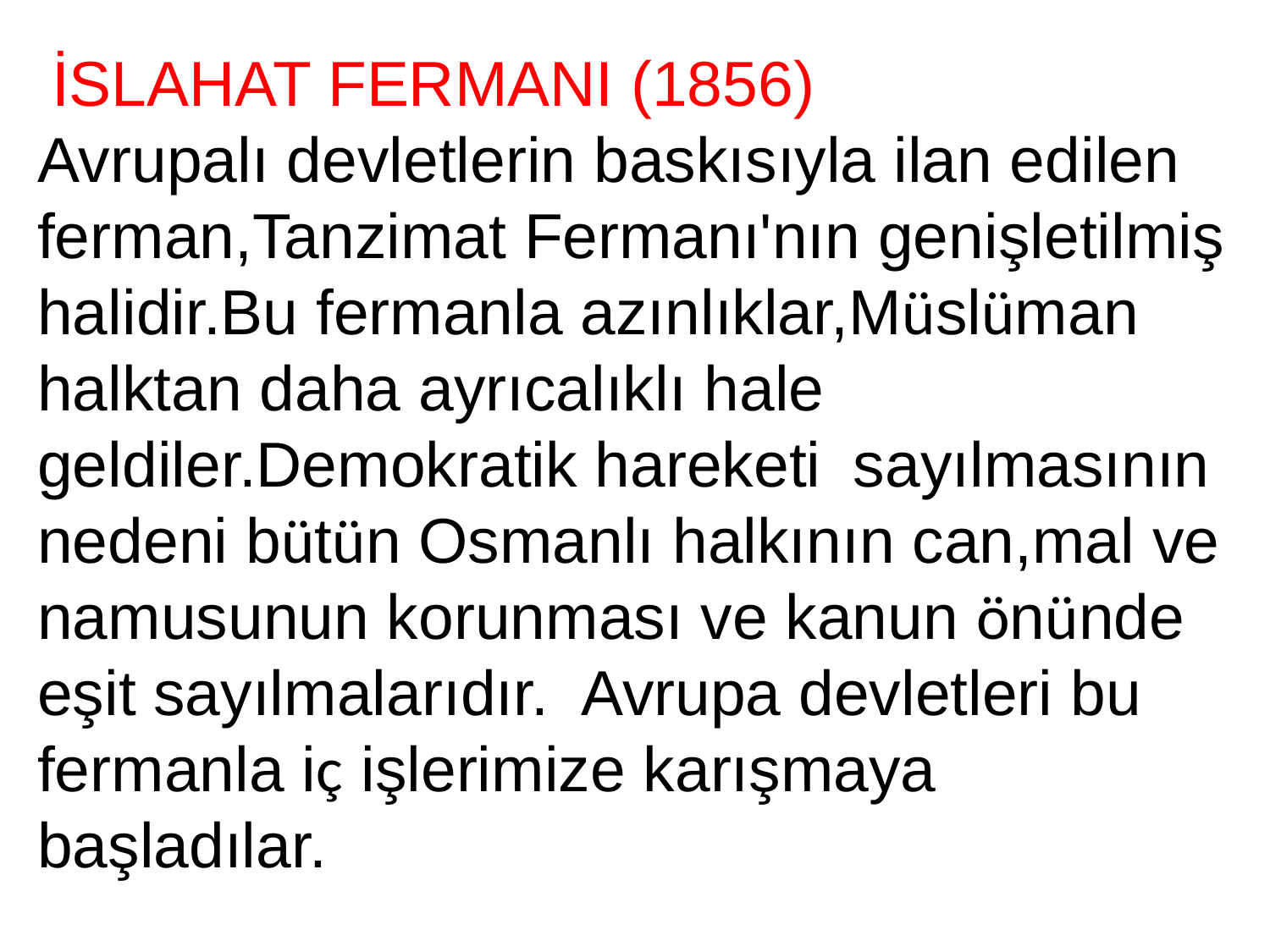

İSLAHAT FERMANI (1856)
Avrupalı devletlerin baskısıyla ilan edilen ferman,Tanzimat Fermanı'nın genişletilmiş halidir.Bu fermanla azınlıklar,Müslüman halktan daha ayrıcalıklı hale geldiler.Demokratik hareketi  sayılmasının nedeni bütün Osmanlı halkının can,mal ve namusunun korunması ve kanun önünde eşit sayılmalarıdır.  Avrupa devletleri bu fermanla iç işlerimize karışmaya başladılar.